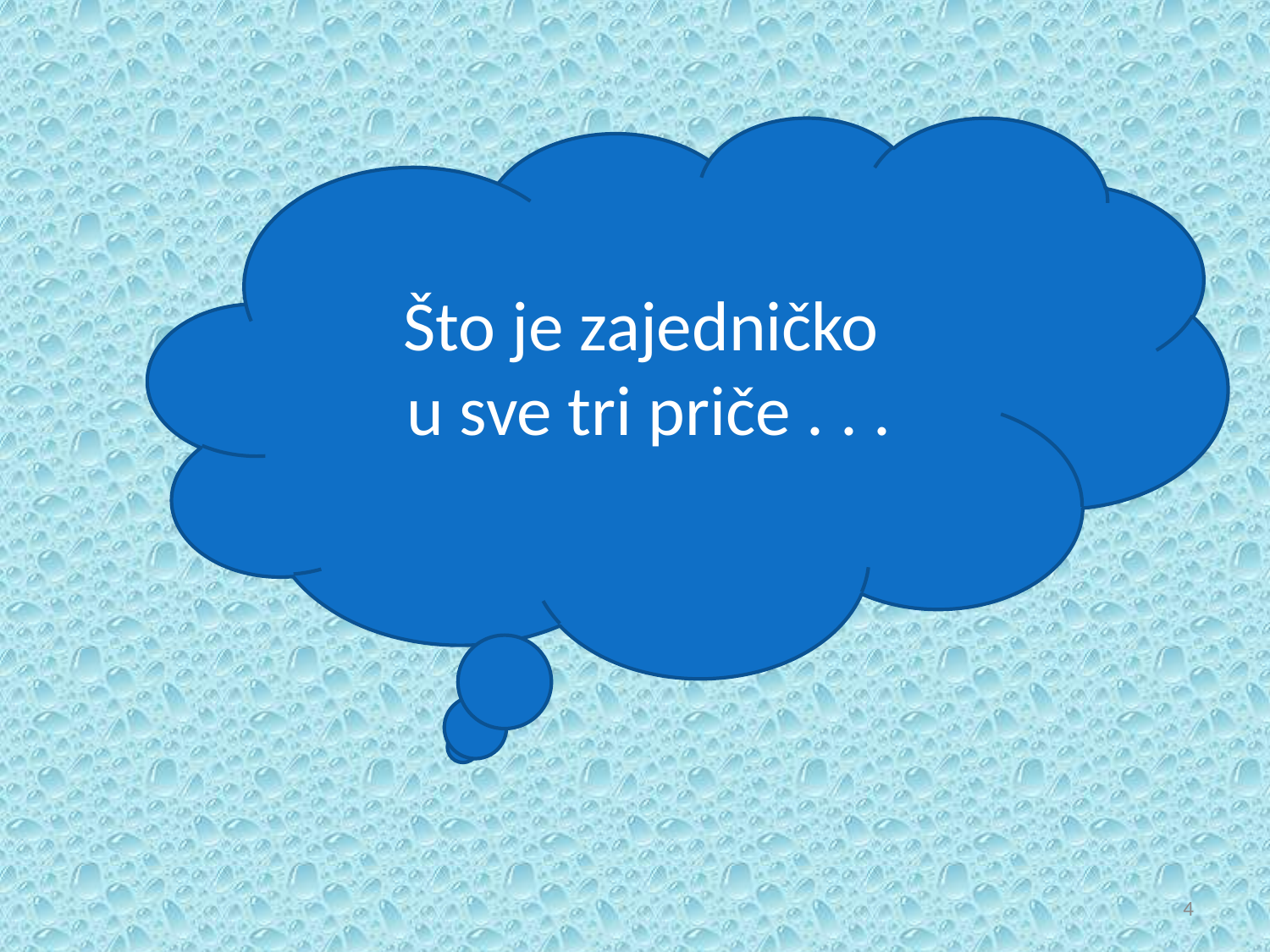

Što je zajedničko
u sve tri priče . . .

4